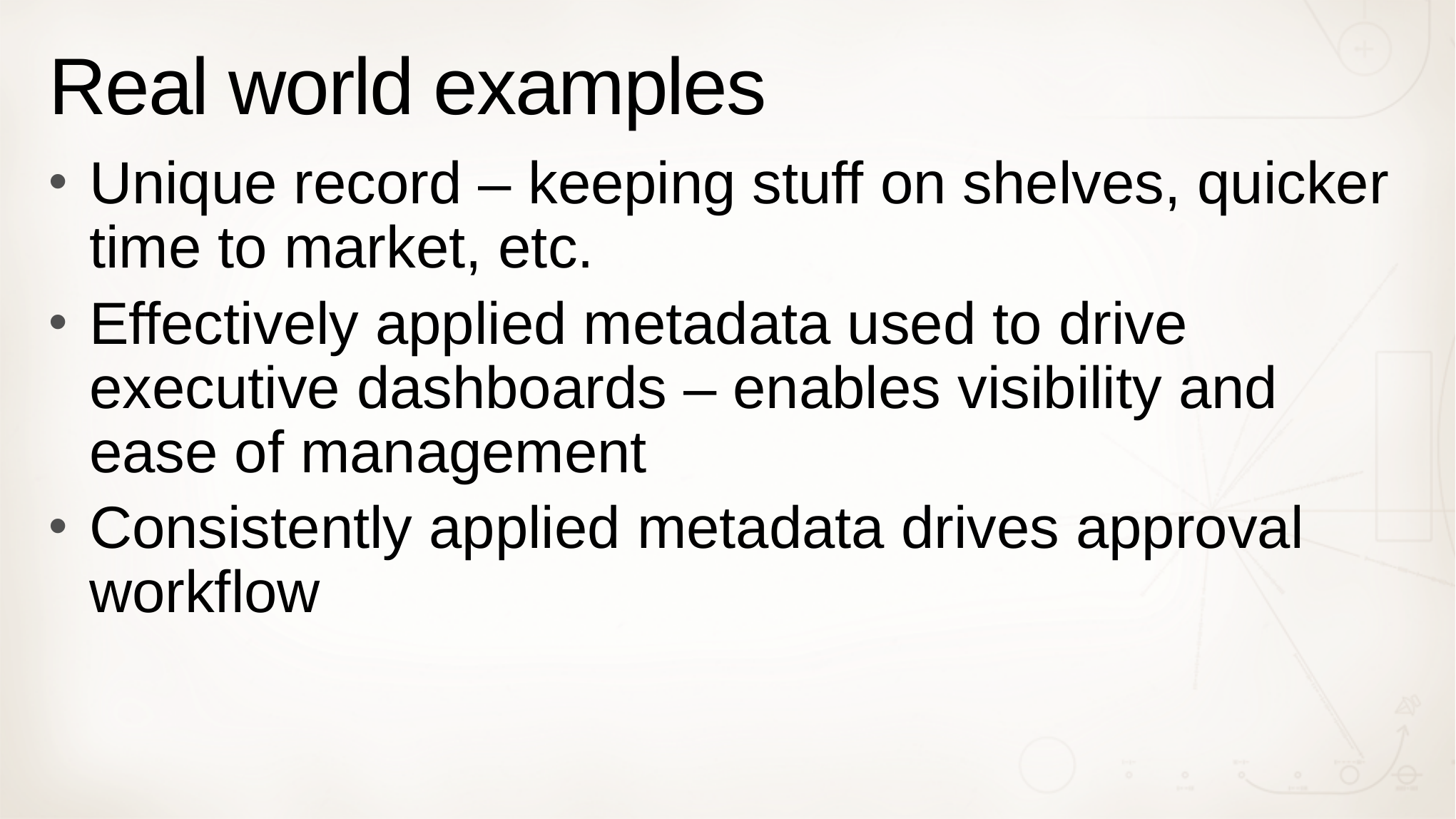

# Real world examples
Unique record – keeping stuff on shelves, quicker time to market, etc.
Effectively applied metadata used to drive executive dashboards – enables visibility and ease of management
Consistently applied metadata drives approval workflow